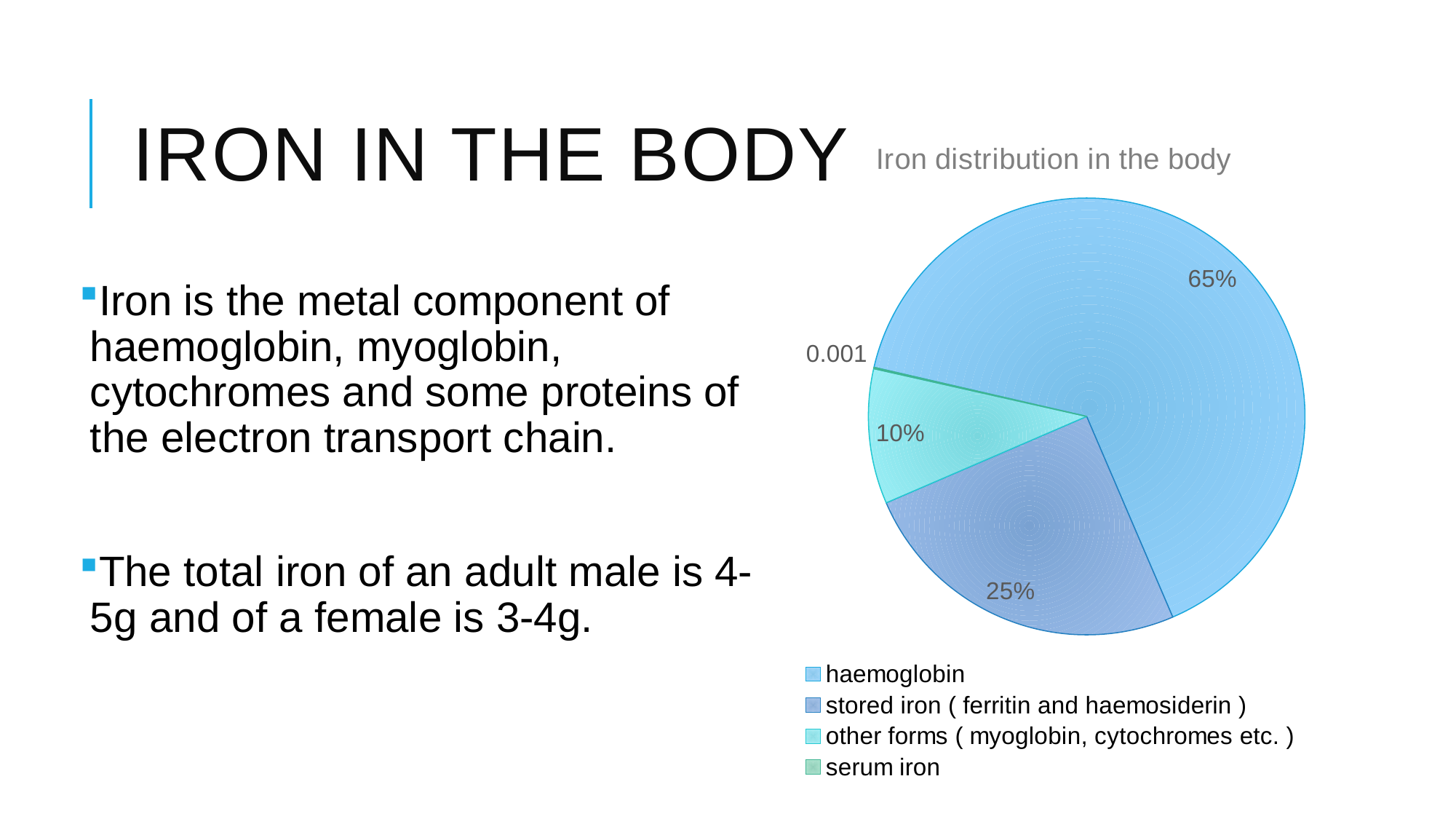

# Iron in the body

### Chart: Iron distribution in the body

| Category | Sales |
|---|---|
| haemoglobin | 0.65 |
| stored iron ( ferritin and haemosiderin ) | 0.25 |
| other forms ( myoglobin, cytochromes etc. )  | 0.1 |
| serum iron | 0.001 |
Iron is the metal component of haemoglobin, myoglobin, cytochromes and some proteins of the electron transport chain.

The total iron of an adult male is 4-5g and of a female is 3-4g.